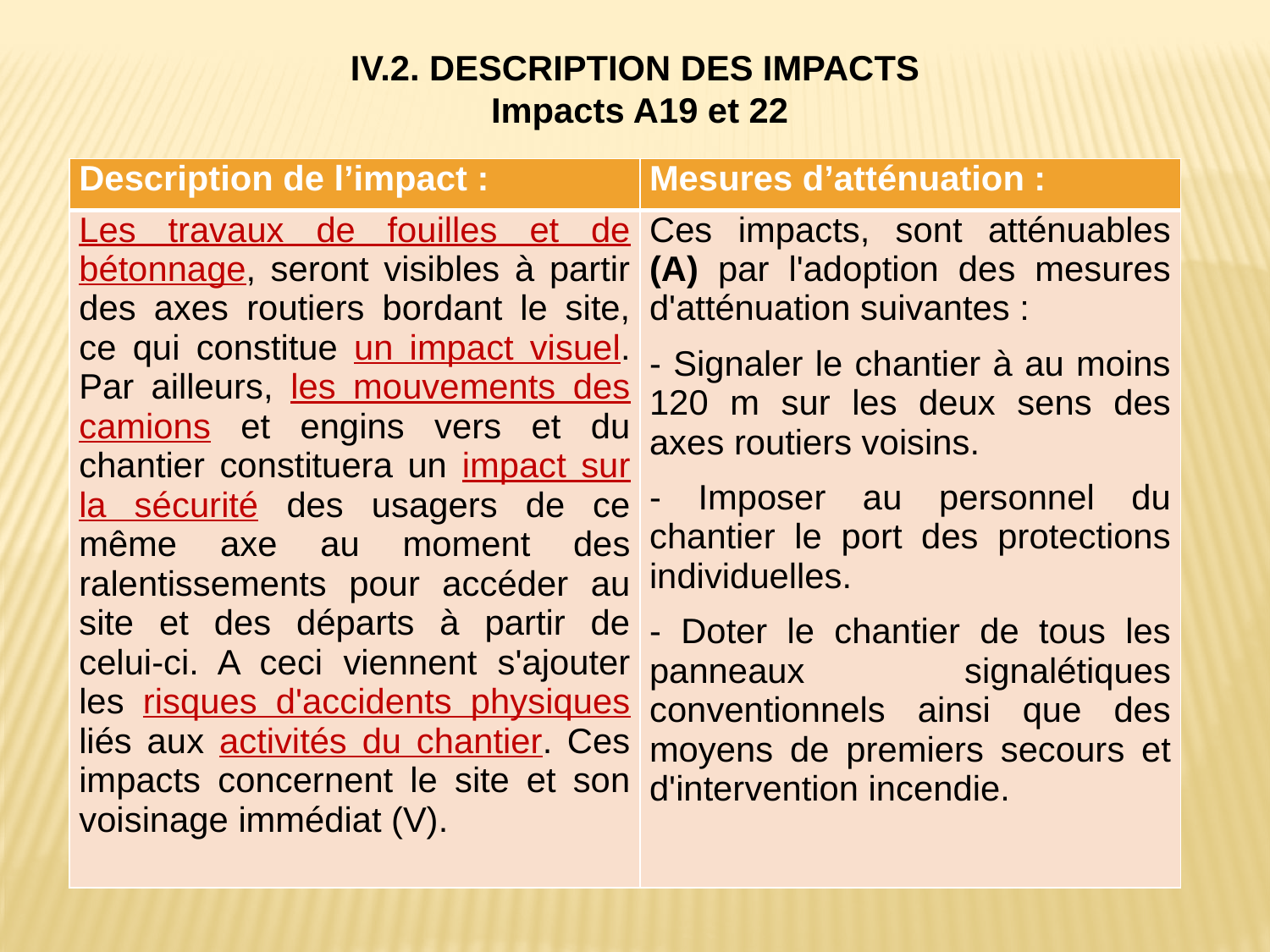

IV.2. DESCRIPTION DES IMPACTS
 Impacts A19 et 22

| Description de l’impact : | Mesures d’atténuation : |
| --- | --- |
| Les travaux de fouilles et de bétonnage, seront visibles à partir des axes routiers bordant le site, ce qui constitue un impact visuel. Par ailleurs, les mouvements des camions et engins vers et du chantier constituera un impact sur la sécurité des usagers de ce même axe au moment des ralentissements pour accéder au site et des départs à partir de celui-ci. A ceci viennent s'ajouter les risques d'accidents physiques liés aux activités du chantier. Ces impacts concernent le site et son voisinage immédiat (V). | Ces impacts, sont atténuables (A) par l'adoption des mesures d'atténuation suivantes : - Signaler le chantier à au moins 120 m sur les deux sens des axes routiers voisins. - Imposer au personnel du chantier le port des protections individuelles. - Doter le chantier de tous les panneaux signalétiques conventionnels ainsi que des moyens de premiers secours et d'intervention incendie. |